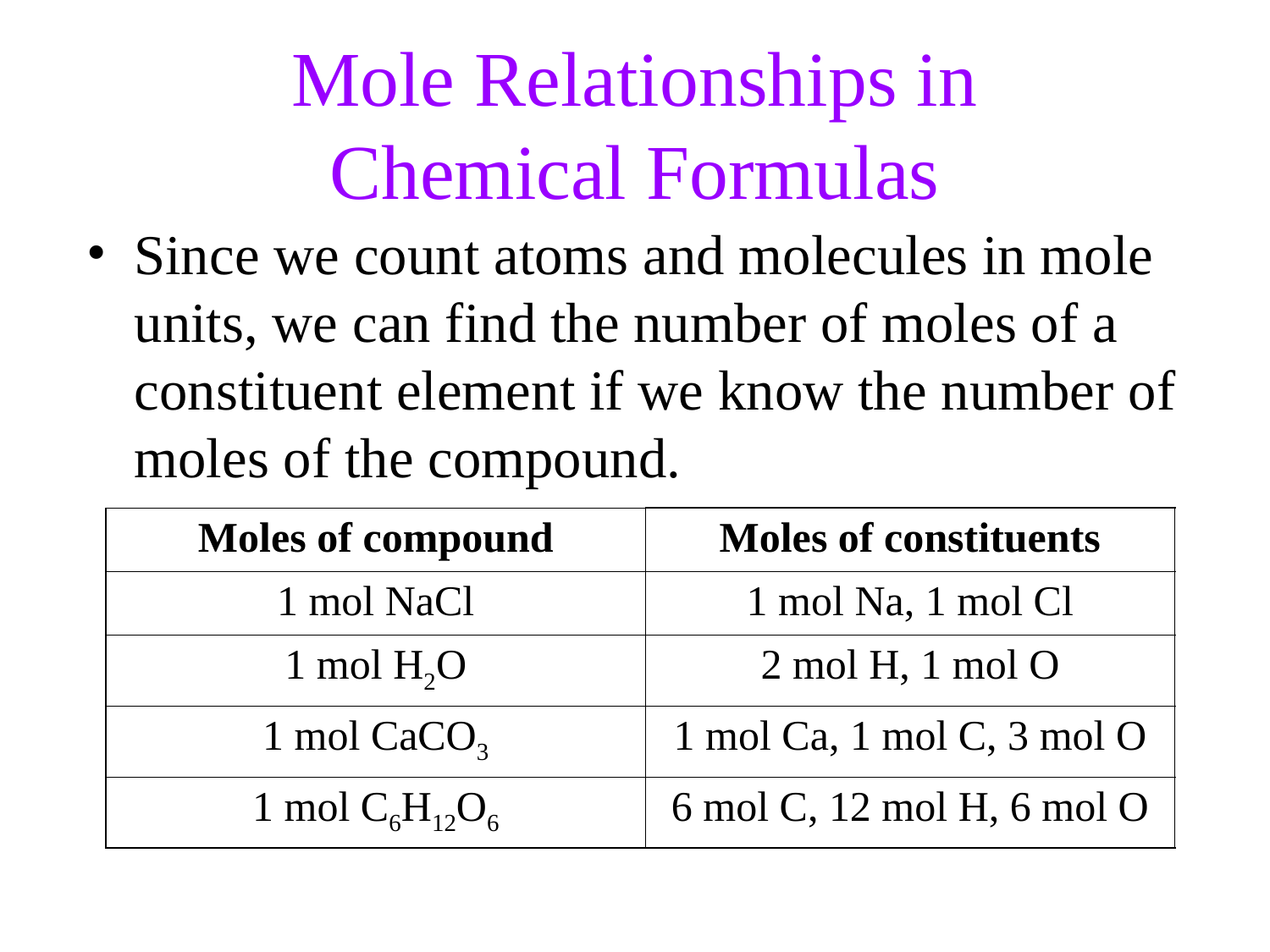

Mole Relationships in
Chemical Formulas
Since we count atoms and molecules in mole units, we can find the number of moles of a constituent element if we know the number of moles of the compound.
| Moles of compound | Moles of constituents |
| --- | --- |
| 1 mol NaCl | 1 mol Na, 1 mol Cl |
| 1 mol H2O | 2 mol H, 1 mol O |
| 1 mol CaCO3 | 1 mol Ca, 1 mol C, 3 mol O |
| 1 mol C6H12O6 | 6 mol C, 12 mol H, 6 mol O |